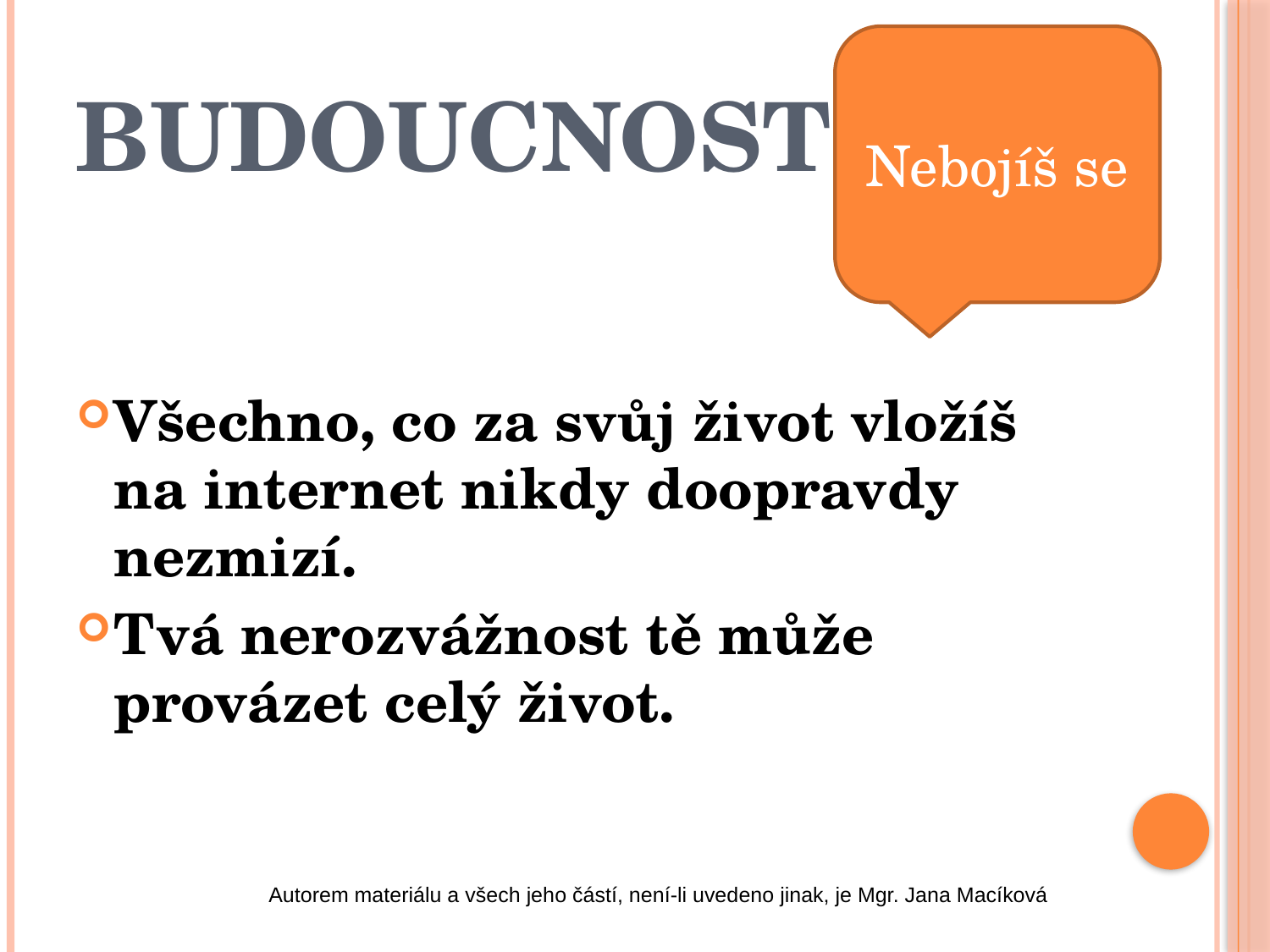

Nebojíš se
# BUDOUCNOST

Všechno, co za svůj život vložíš na internet nikdy doopravdy nezmizí.
Tvá nerozvážnost tě může provázet celý život.

Autorem materiálu a všech jeho částí, není-li uvedeno jinak, je Mgr. Jana Macíková